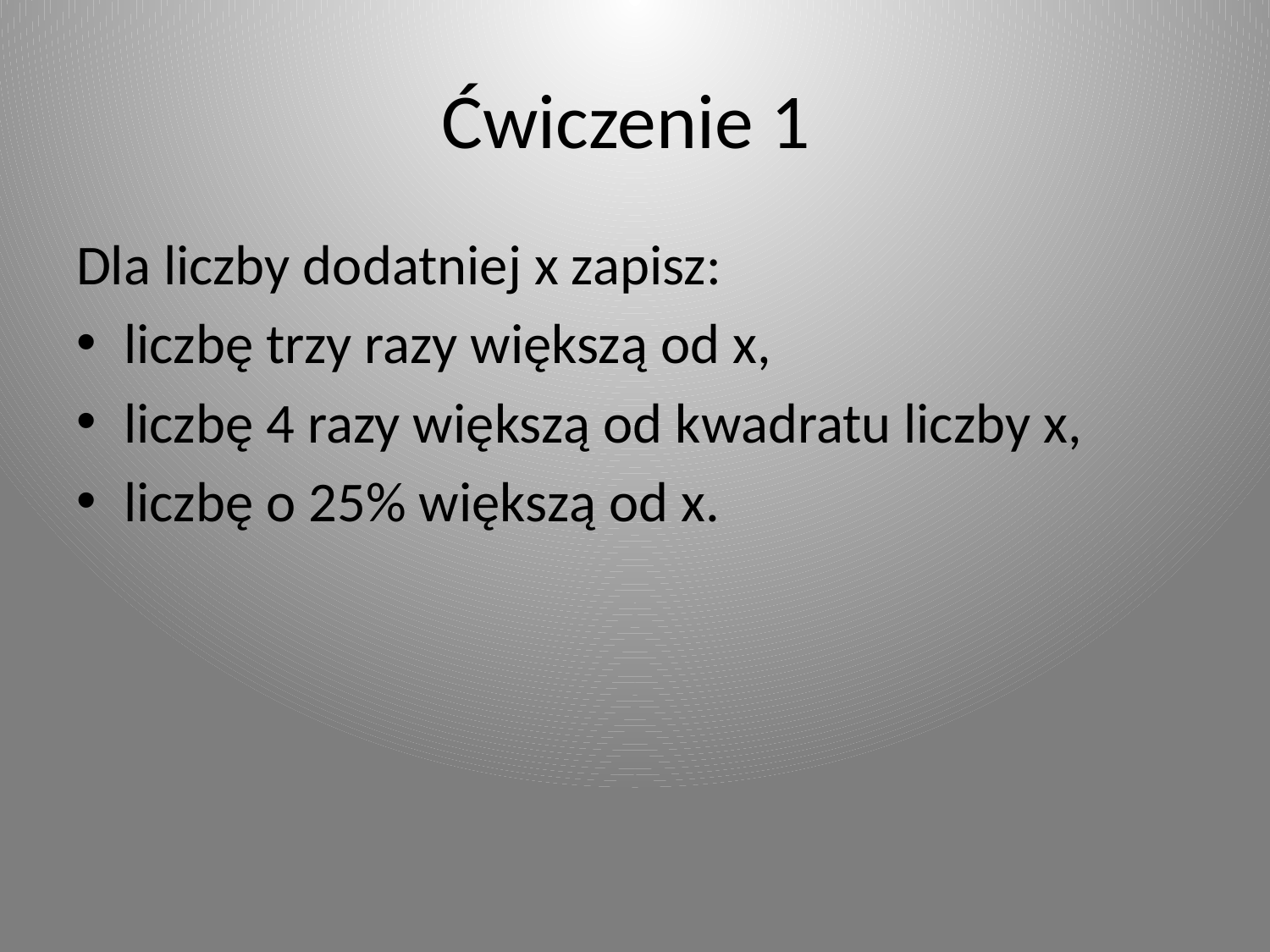

# Ćwiczenie 1
Dla liczby dodatniej x zapisz:
liczbę trzy razy większą od x,
liczbę 4 razy większą od kwadratu liczby x,
liczbę o 25% większą od x.